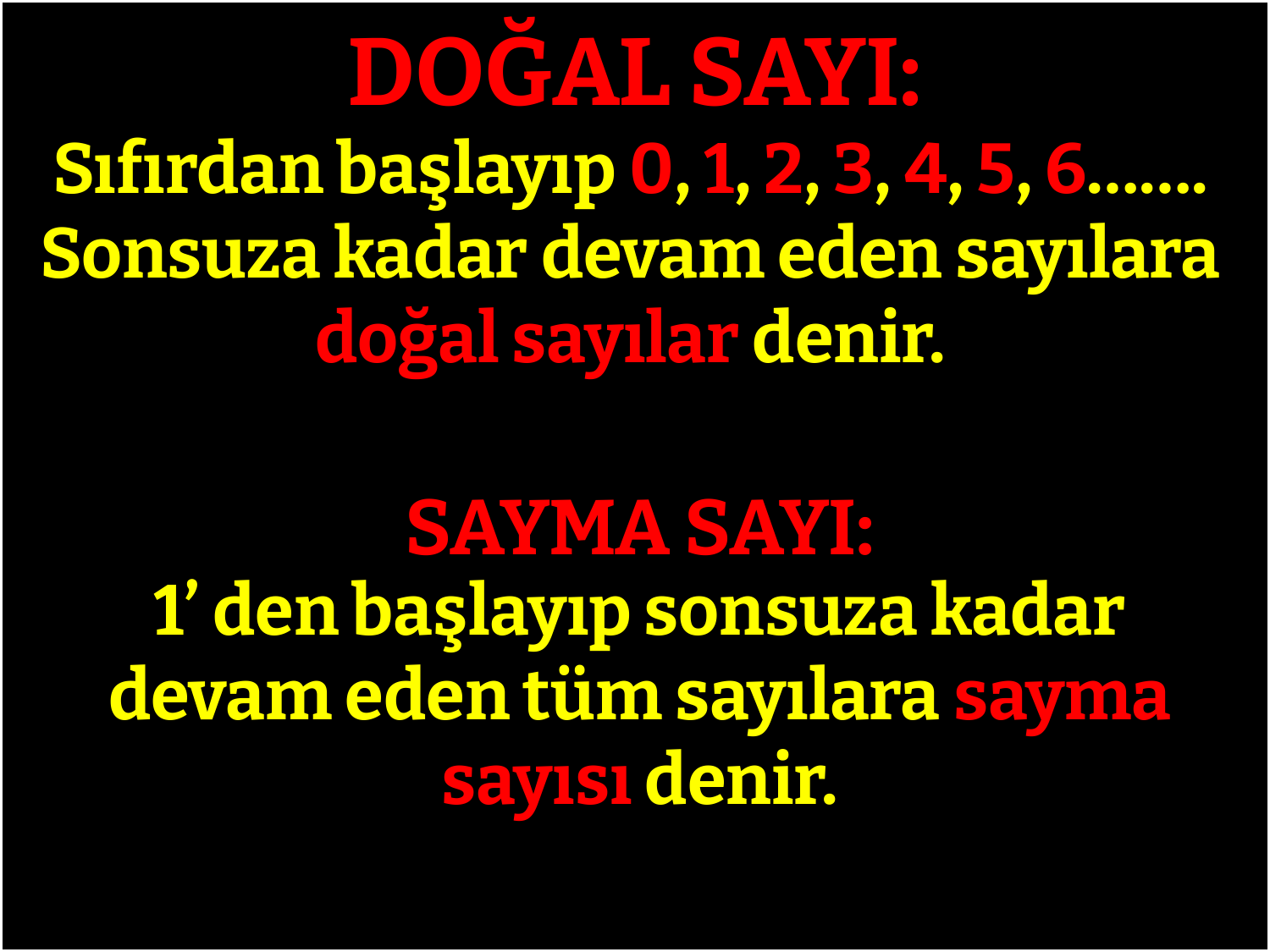

DOĞAL SAYI:
Sıfırdan başlayıp 0, 1, 2, 3, 4, 5, 6……. Sonsuza kadar devam eden sayılara doğal sayılar denir.
#
SAYMA SAYI:
1’ den başlayıp sonsuza kadar devam eden tüm sayılara sayma sayısı denir.